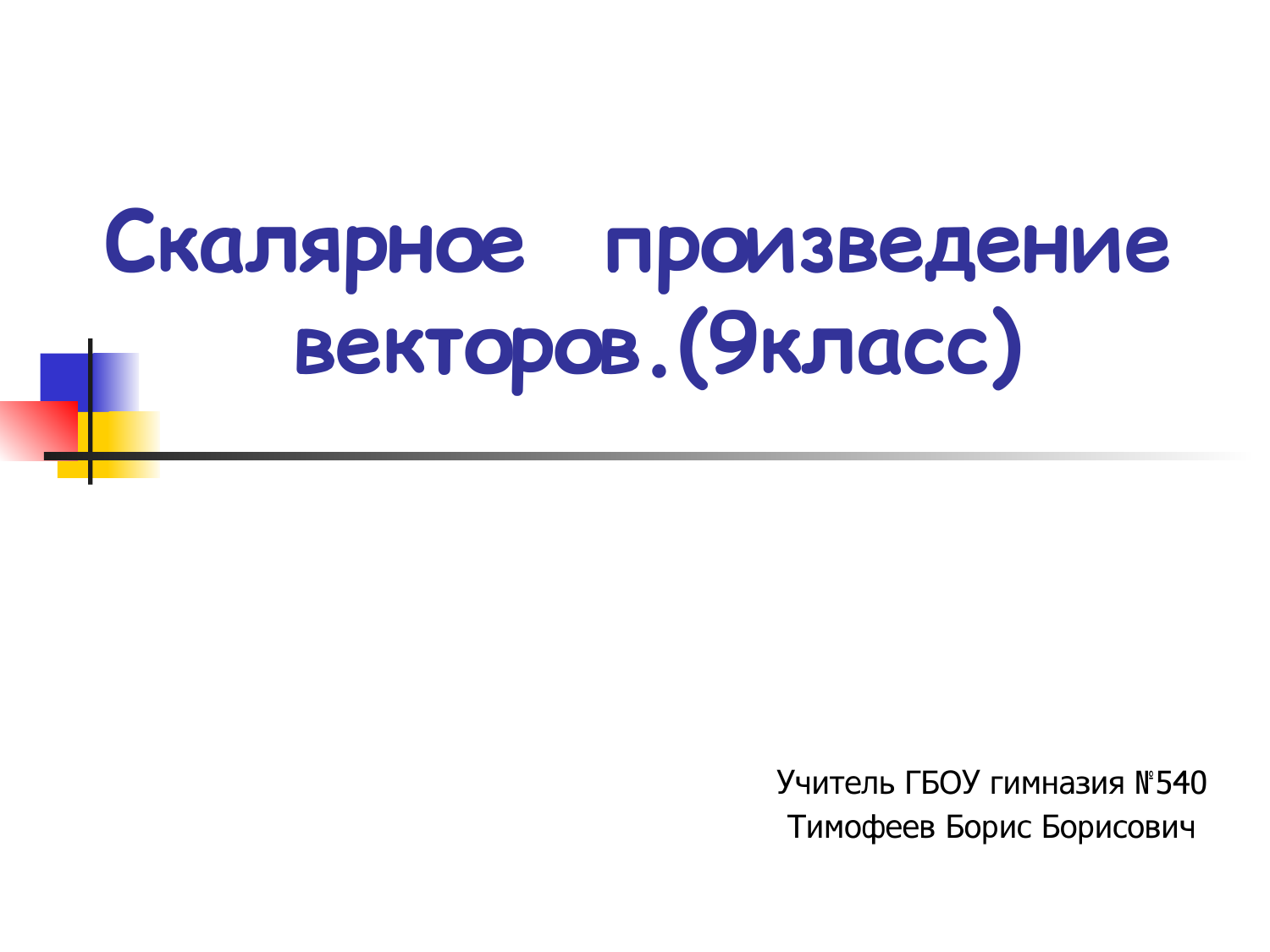

# Скалярное  произведение  векторов.(9класс)
Учитель ГБОУ гимназия №540
Тимофеев Борис Борисович